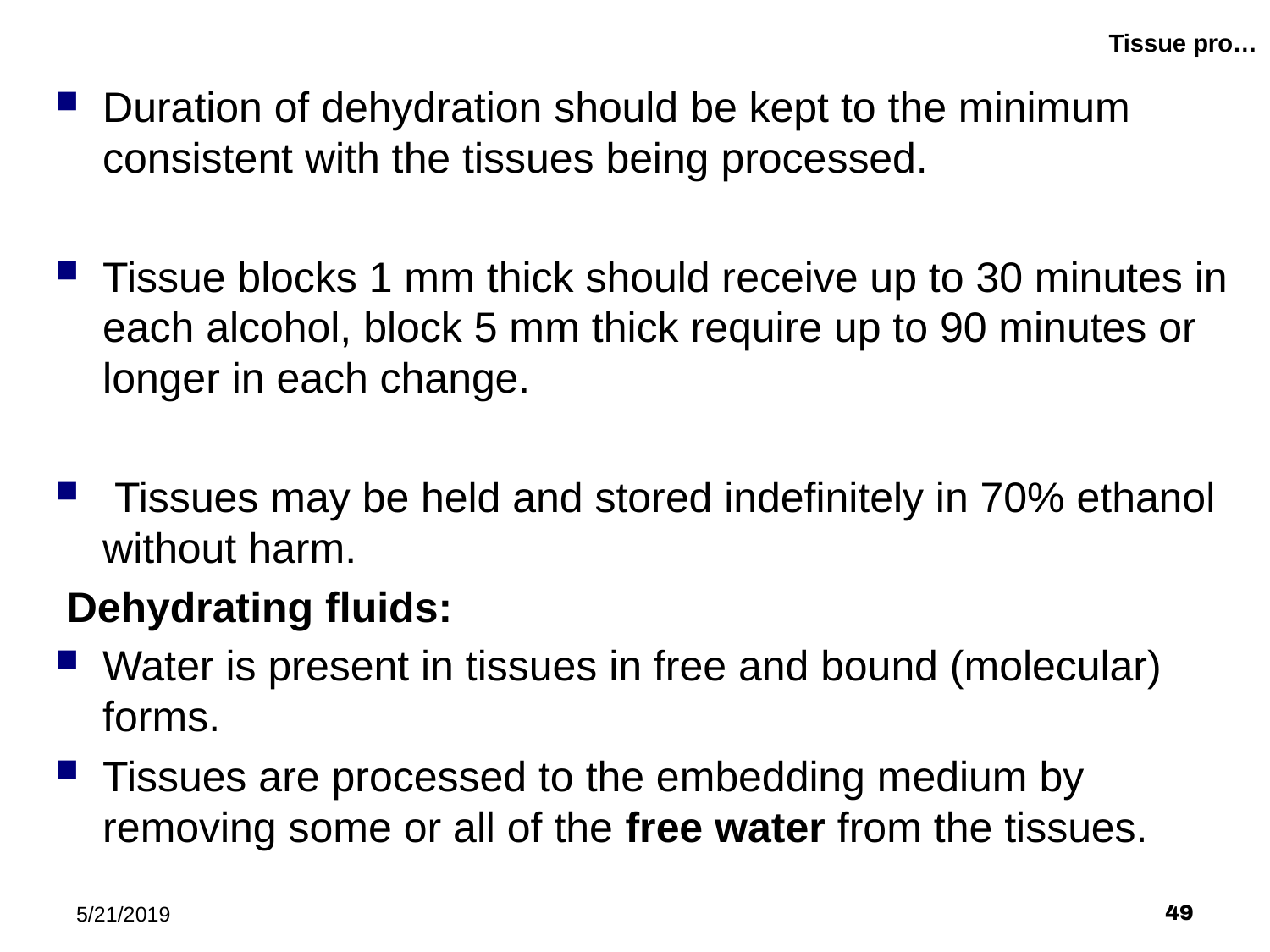

# Tissue pro…
Duration of dehydration should be kept to the minimum consistent with the tissues being processed.

Tissue blocks 1 mm thick should receive up to 30 minutes in each alcohol, block 5 mm thick require up to 90 minutes or longer in each change.

 Tissues may be held and stored indefinitely in 70% ethanol without harm.
 Dehydrating fluids:
Water is present in tissues in free and bound (molecular) forms.
Tissues are processed to the embedding medium by removing some or all of the free water from the tissues.
5/21/2019
49